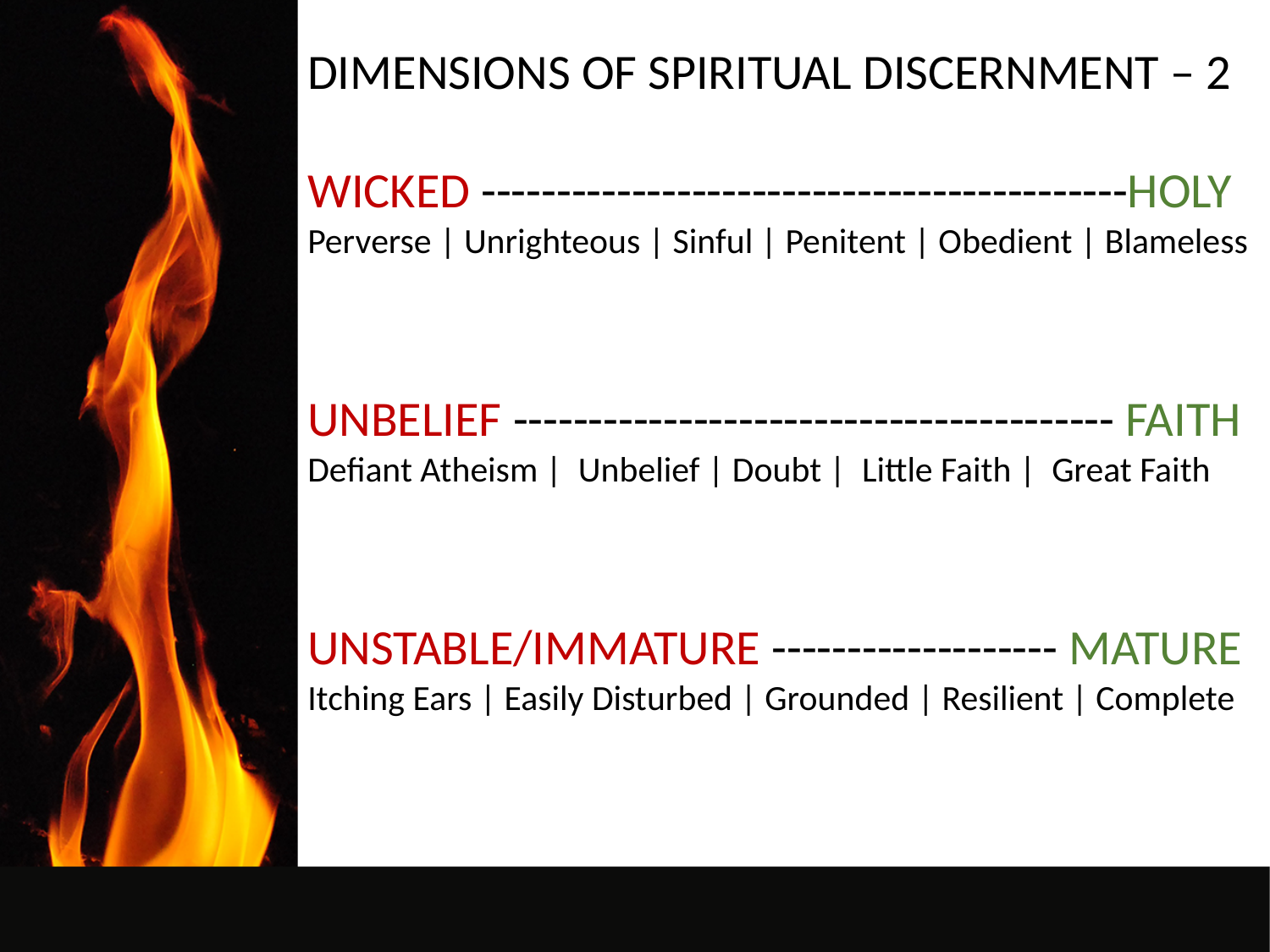

DIMENSIONS OF SPIRITUAL DISCERNMENT – 2

WICKED -------------------------------------------HOLY
Perverse | Unrighteous | Sinful | Penitent | Obedient | Blameless

UNBELIEF ---------------------------------------- FAITH
Defiant Atheism |  Unbelief | Doubt |  Little Faith |  Great Faith

UNSTABLE/IMMATURE ------------------- MATURE
Itching Ears | Easily Disturbed | Grounded | Resilient | Complete